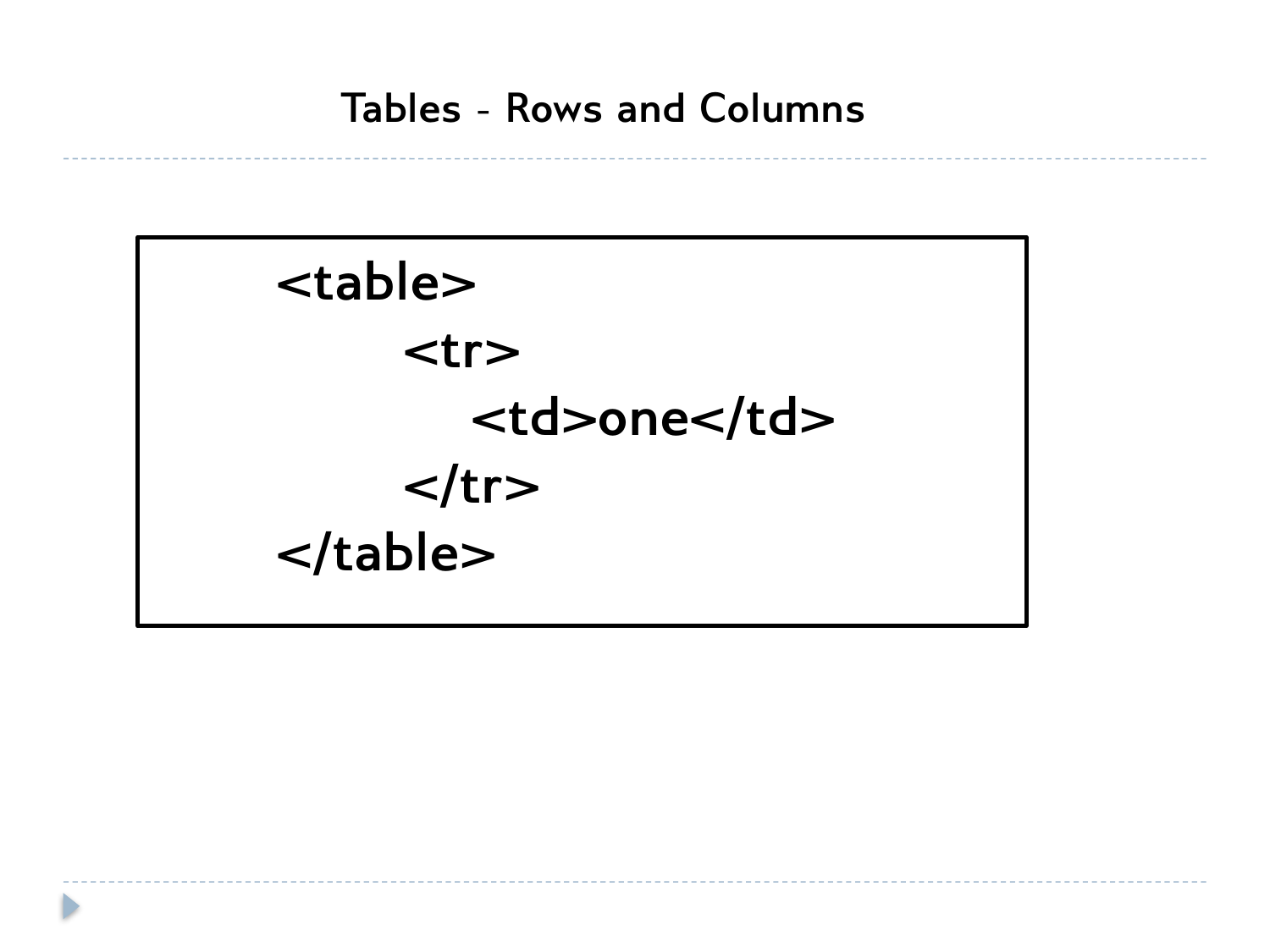

Tables - Rows and Columns
#

	<table>
		<tr>
		    <td>one</td>
		</tr>
	</table>